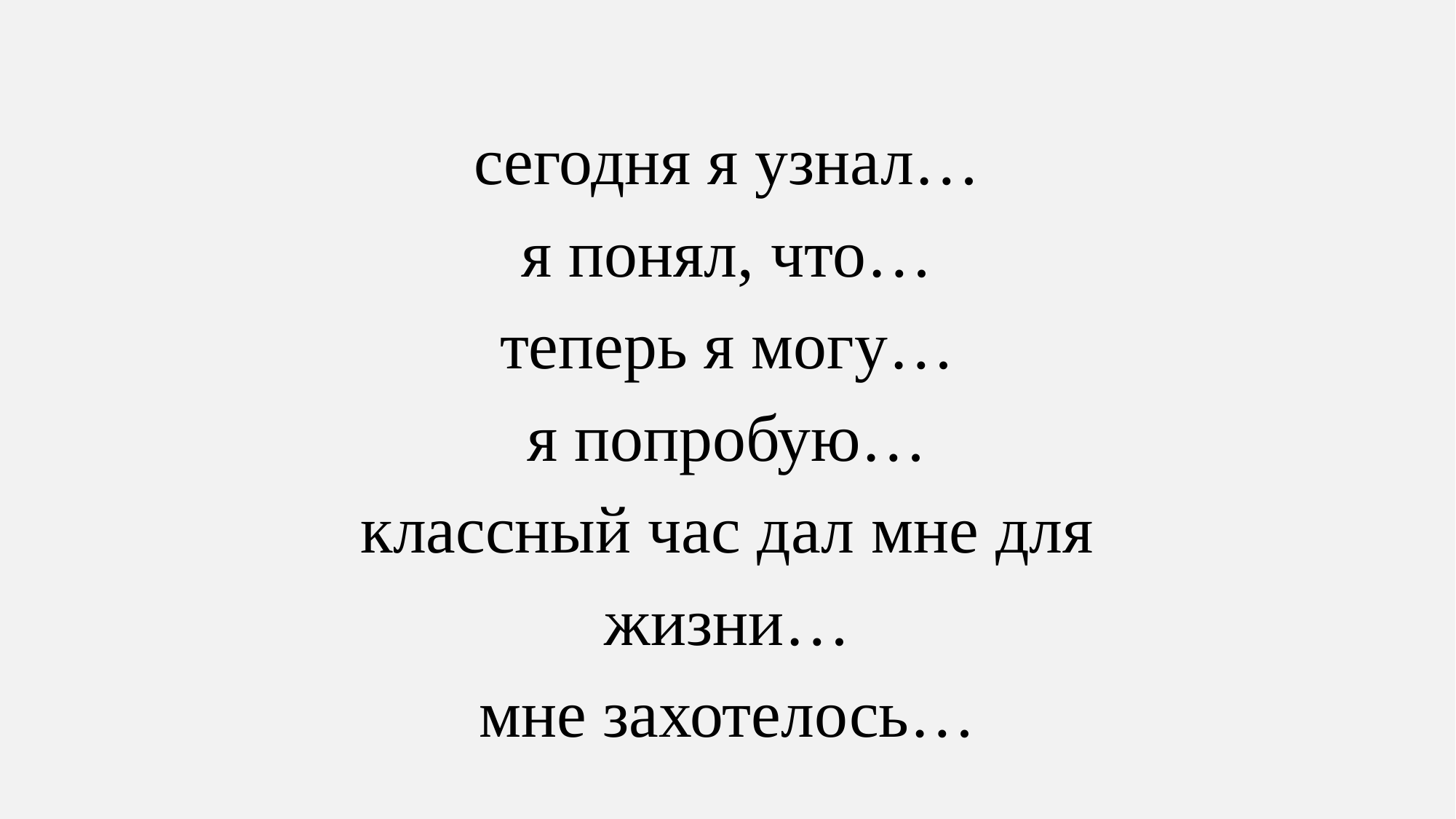

сегодня я узнал…
я понял, что…
теперь я могу…
я попробую…
классный час дал мне для жизни…
мне захотелось…